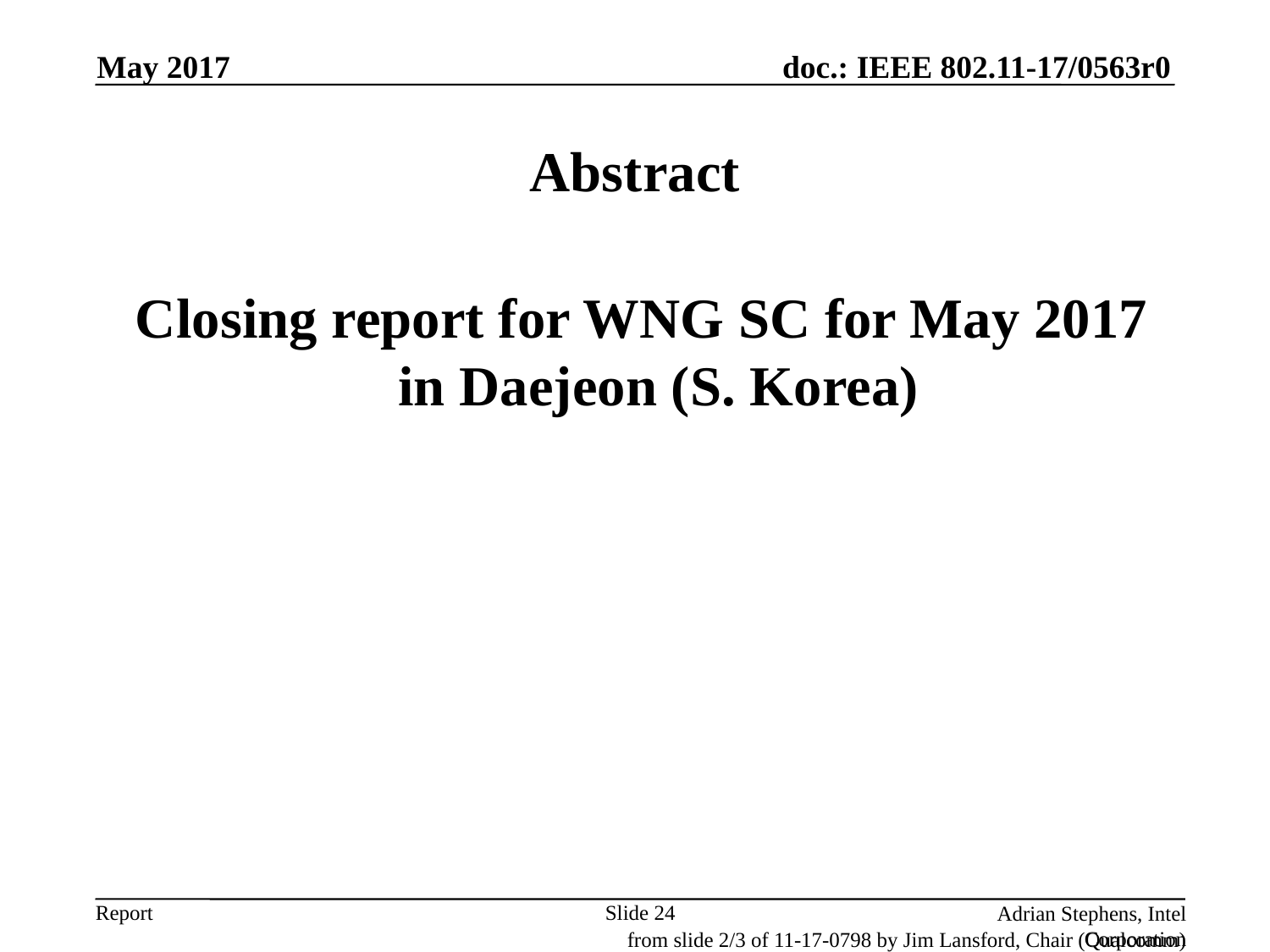

May 2017
# Abstract
 Closing report for WNG SC for May 2017 in Daejeon (S. Korea)
Slide 24
Adrian Stephens, Intel Corporation
from slide 2/3 of 11-17-0798 by Jim Lansford, Chair (Qualcomm)